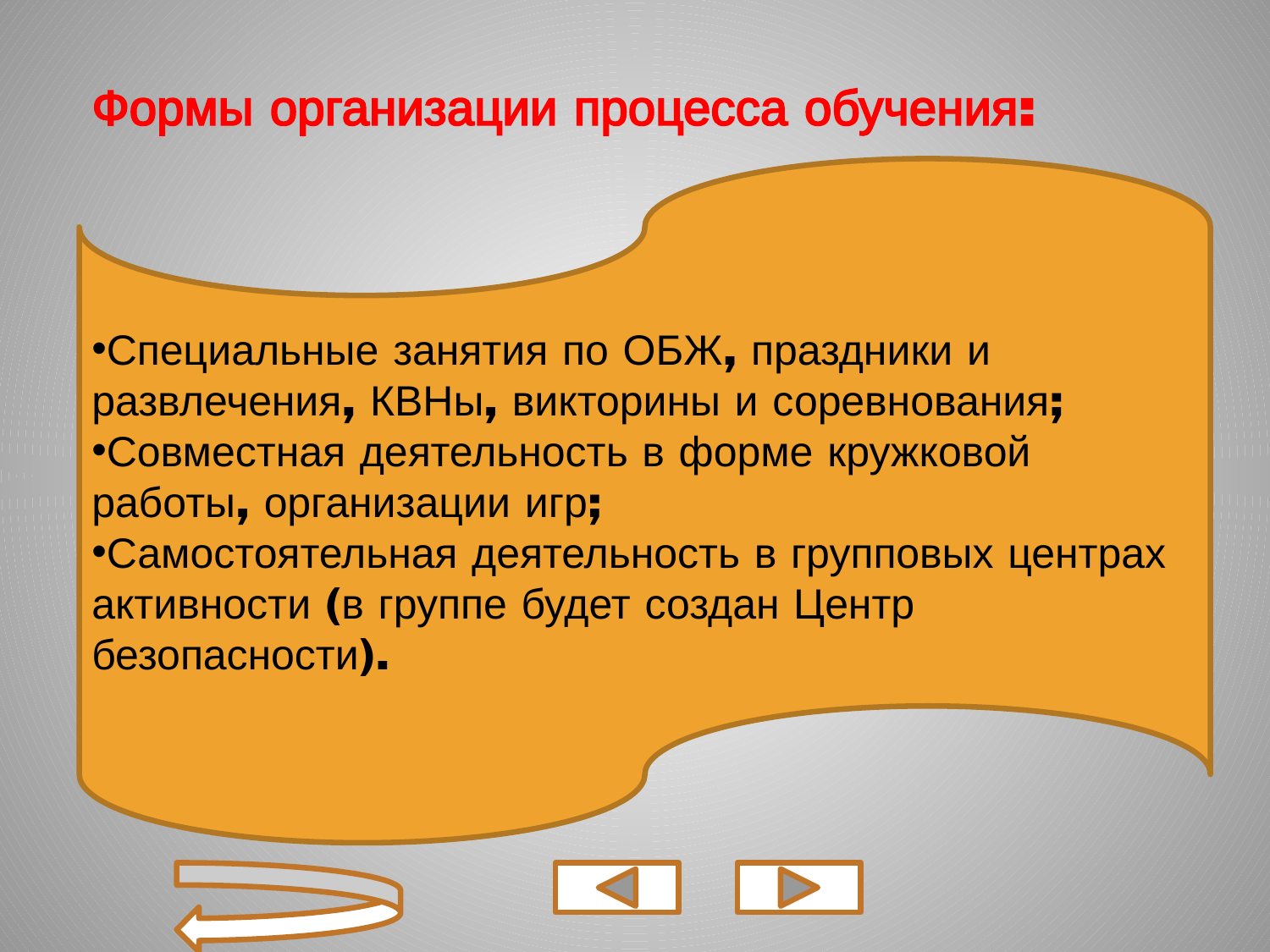

Формы организации процесса обучения:
Специальные занятия по ОБЖ, праздники и развлечения, КВНы, викторины и соревнования;
Совместная деятельность в форме кружковой работы, организации игр;
Самостоятельная деятельность в групповых центрах активности (в группе будет создан Центр безопасности).